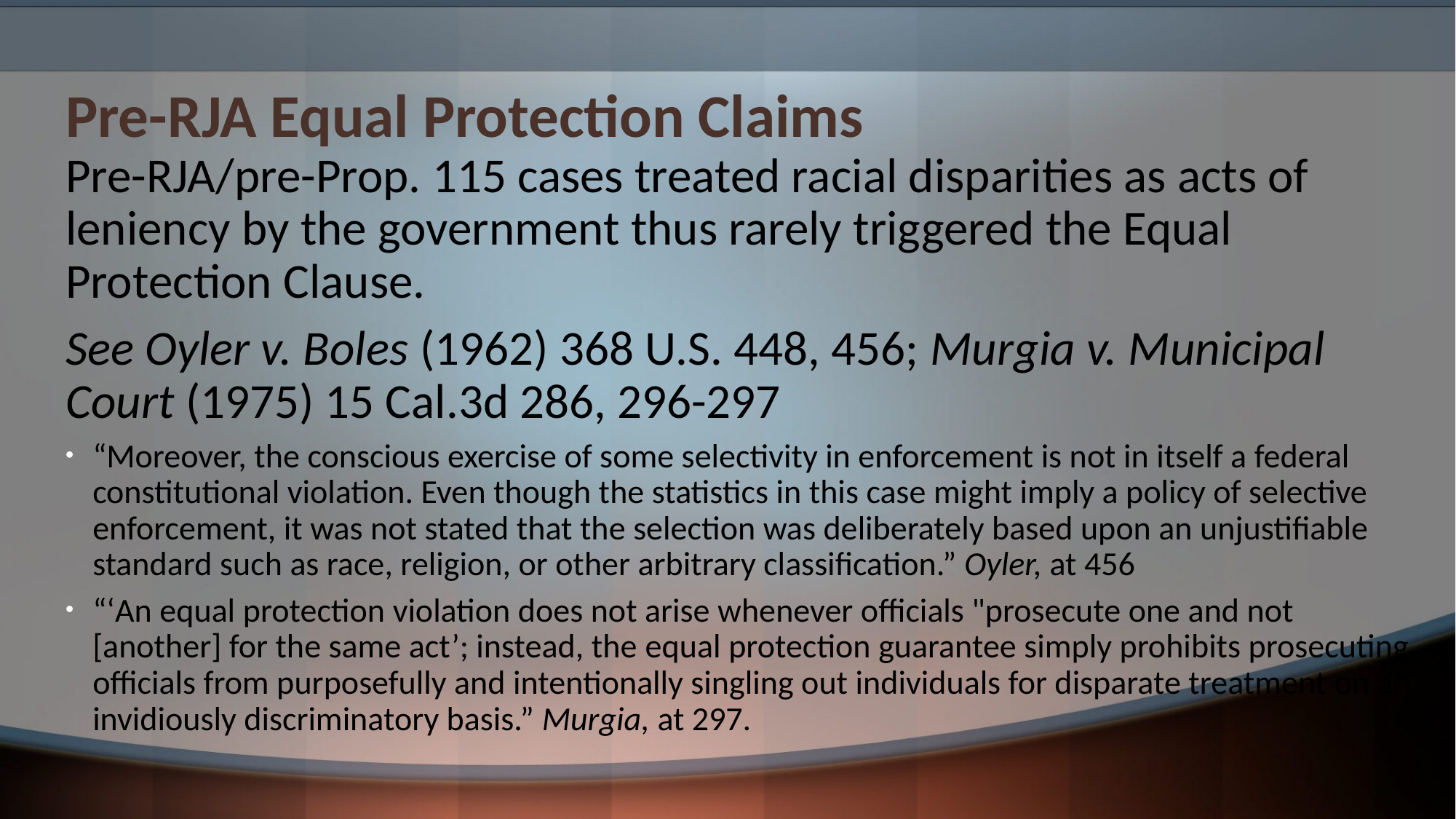

# Pre-RJA Equal Protection Claims
Pre-RJA/pre-Prop. 115 cases treated racial disparities as acts of leniency by the government thus rarely triggered the Equal Protection Clause.
See Oyler v. Boles (1962) 368 U.S. 448, 456; Murgia v. Municipal Court (1975) 15 Cal.3d 286, 296-297
“Moreover, the conscious exercise of some selectivity in enforcement is not in itself a federal constitutional violation. Even though the statistics in this case might imply a policy of selective enforcement, it was not stated that the selection was deliberately based upon an unjustifiable standard such as race, religion, or other arbitrary classification.” Oyler, at 456
“‘An equal protection violation does not arise whenever officials "prosecute one and not [another] for the same act’; instead, the equal protection guarantee simply prohibits prosecuting officials from purposefully and intentionally singling out individuals for disparate treatment on an invidiously discriminatory basis.” Murgia, at 297.